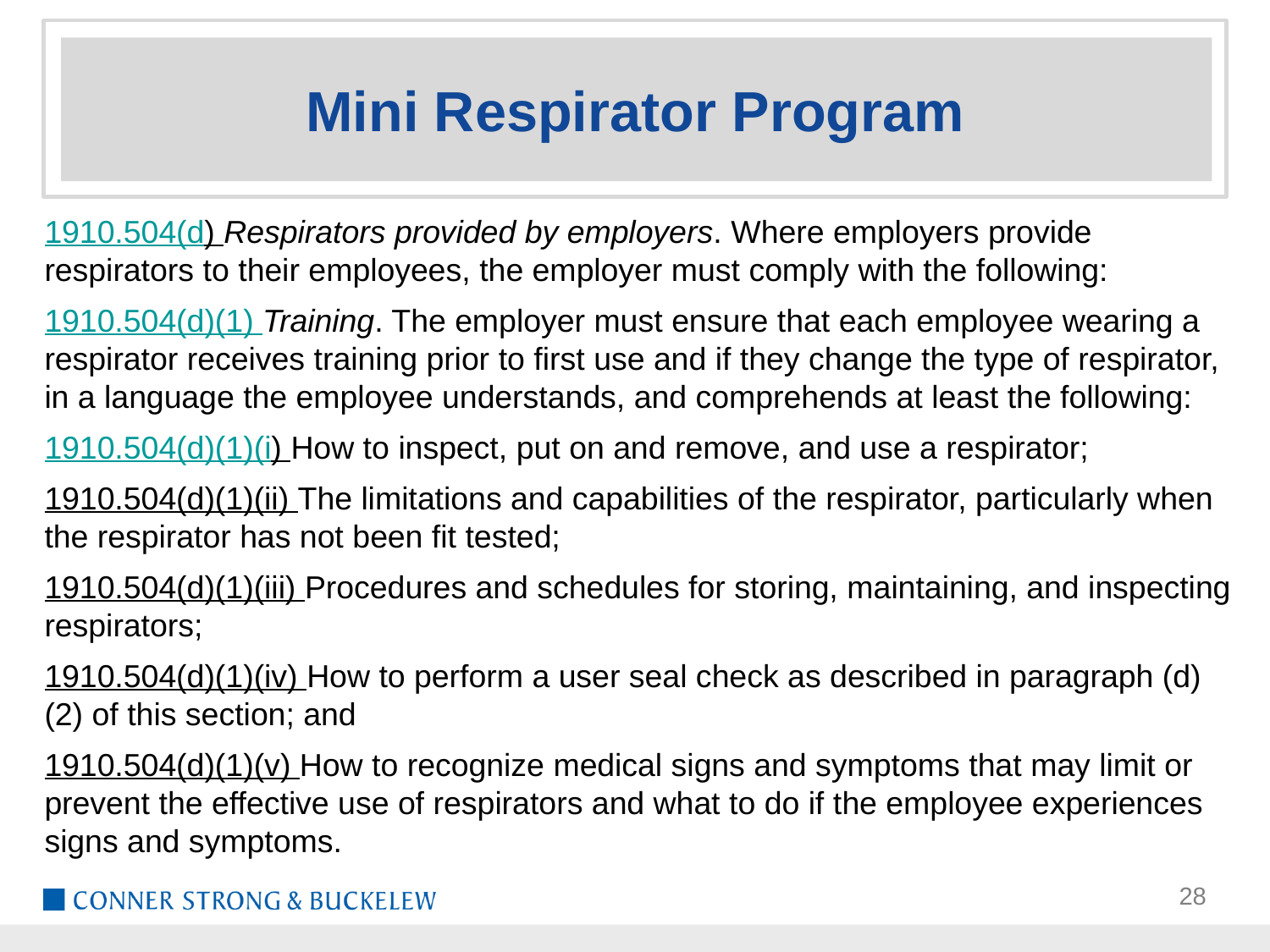

# Mini Respirator Program
1910.504(d) Respirators provided by employers. Where employers provide respirators to their employees, the employer must comply with the following:
1910.504(d)(1) Training. The employer must ensure that each employee wearing a respirator receives training prior to first use and if they change the type of respirator, in a language the employee understands, and comprehends at least the following:
1910.504(d)(1)(i) How to inspect, put on and remove, and use a respirator;
1910.504(d)(1)(ii) The limitations and capabilities of the respirator, particularly when the respirator has not been fit tested;
1910.504(d)(1)(iii) Procedures and schedules for storing, maintaining, and inspecting respirators;
1910.504(d)(1)(iv) How to perform a user seal check as described in paragraph (d)(2) of this section; and
1910.504(d)(1)(v) How to recognize medical signs and symptoms that may limit or prevent the effective use of respirators and what to do if the employee experiences signs and symptoms.